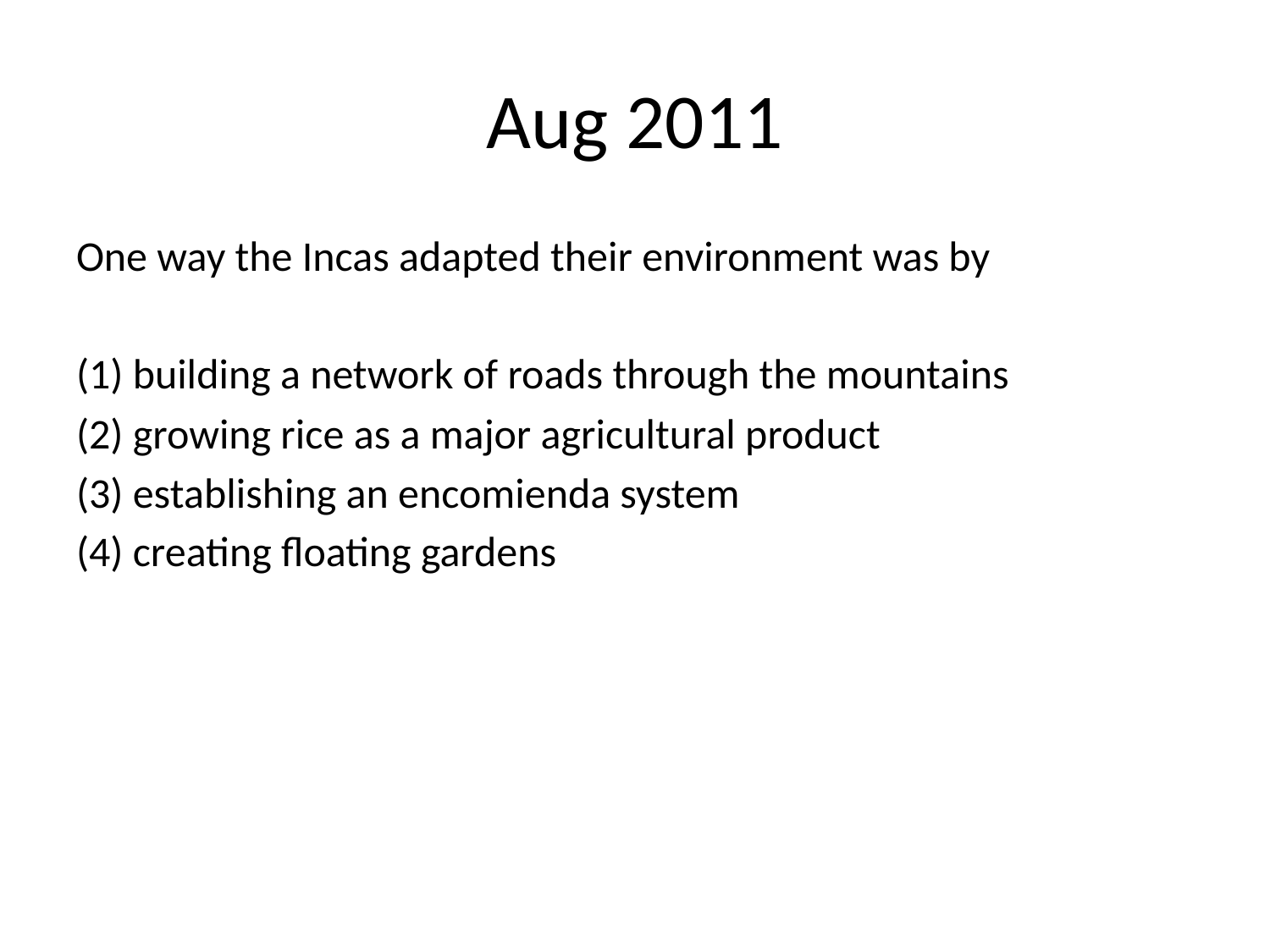

# Aug 2011
One way the Incas adapted their environment was by

(1) building a network of roads through the mountains
(2) growing rice as a major agricultural product
(3) establishing an encomienda system
(4) creating floating gardens